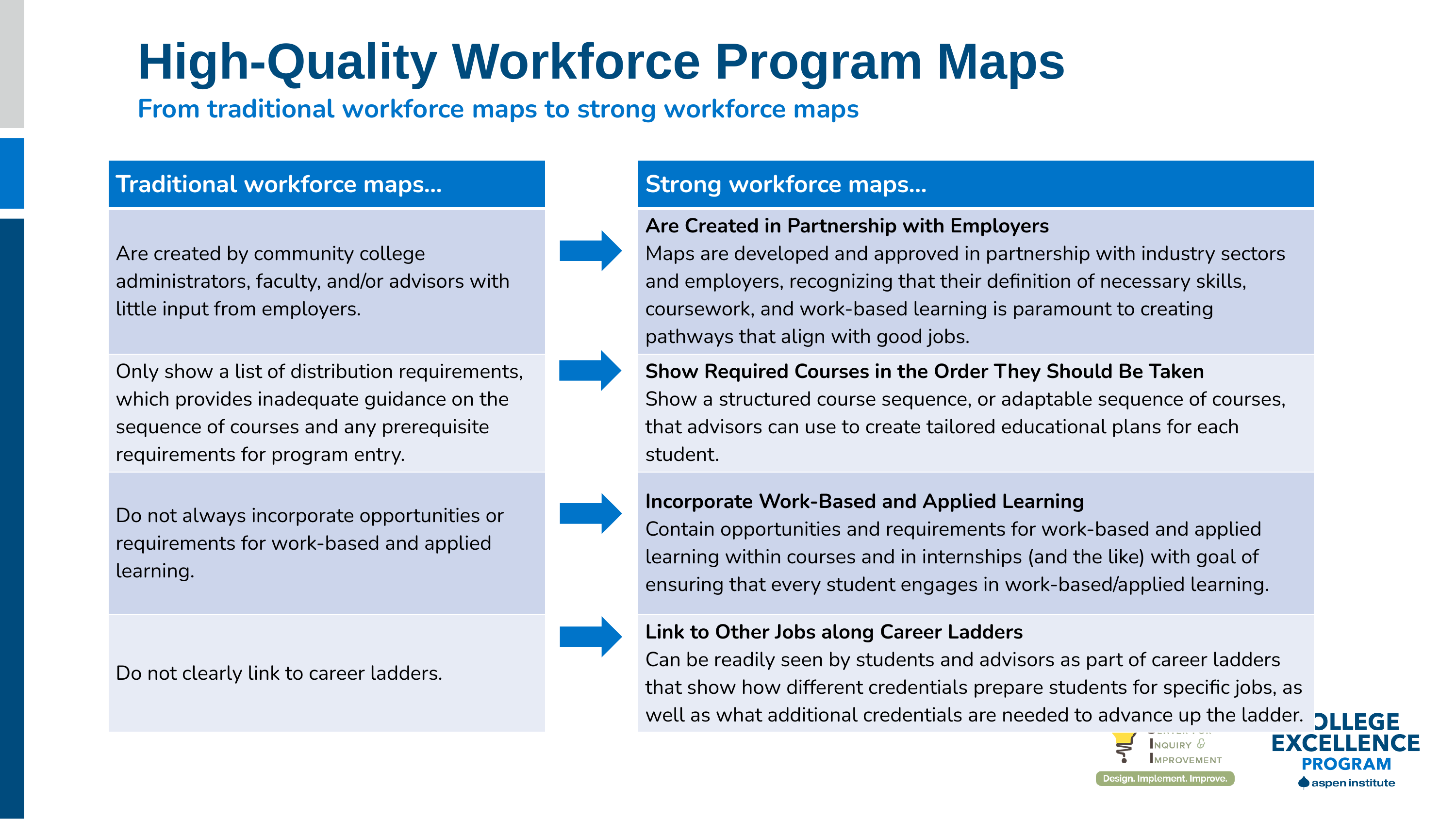

High-Quality Workforce Program Maps
From traditional workforce maps to strong workforce maps
| Traditional workforce maps… |  | Strong workforce maps… |
| --- | --- | --- |
| Are created by community college administrators, faculty, and/or advisors with little input from employers. |  | Are Created in Partnership with Employers Maps are developed and approved in partnership with industry sectors and employers, recognizing that their definition of necessary skills, coursework, and work-based learning is paramount to creating pathways that align with good jobs. |
| Only show a list of distribution requirements, which provides inadequate guidance on the sequence of courses and any prerequisite requirements for program entry. |  | Show Required Courses in the Order They Should Be Taken Show a structured course sequence, or adaptable sequence of courses, that advisors can use to create tailored educational plans for each student. |
| Do not always incorporate opportunities or requirements for work-based and applied learning. |  | Incorporate Work-Based and Applied Learning Contain opportunities and requirements for work-based and applied learning within courses and in internships (and the like) with goal of ensuring that every student engages in work-based/applied learning. |
| Do not clearly link to career ladders. |  | Link to Other Jobs along Career Ladders Can be readily seen by students and advisors as part of career ladders that show how different credentials prepare students for specific jobs, as well as what additional credentials are needed to advance up the ladder. |